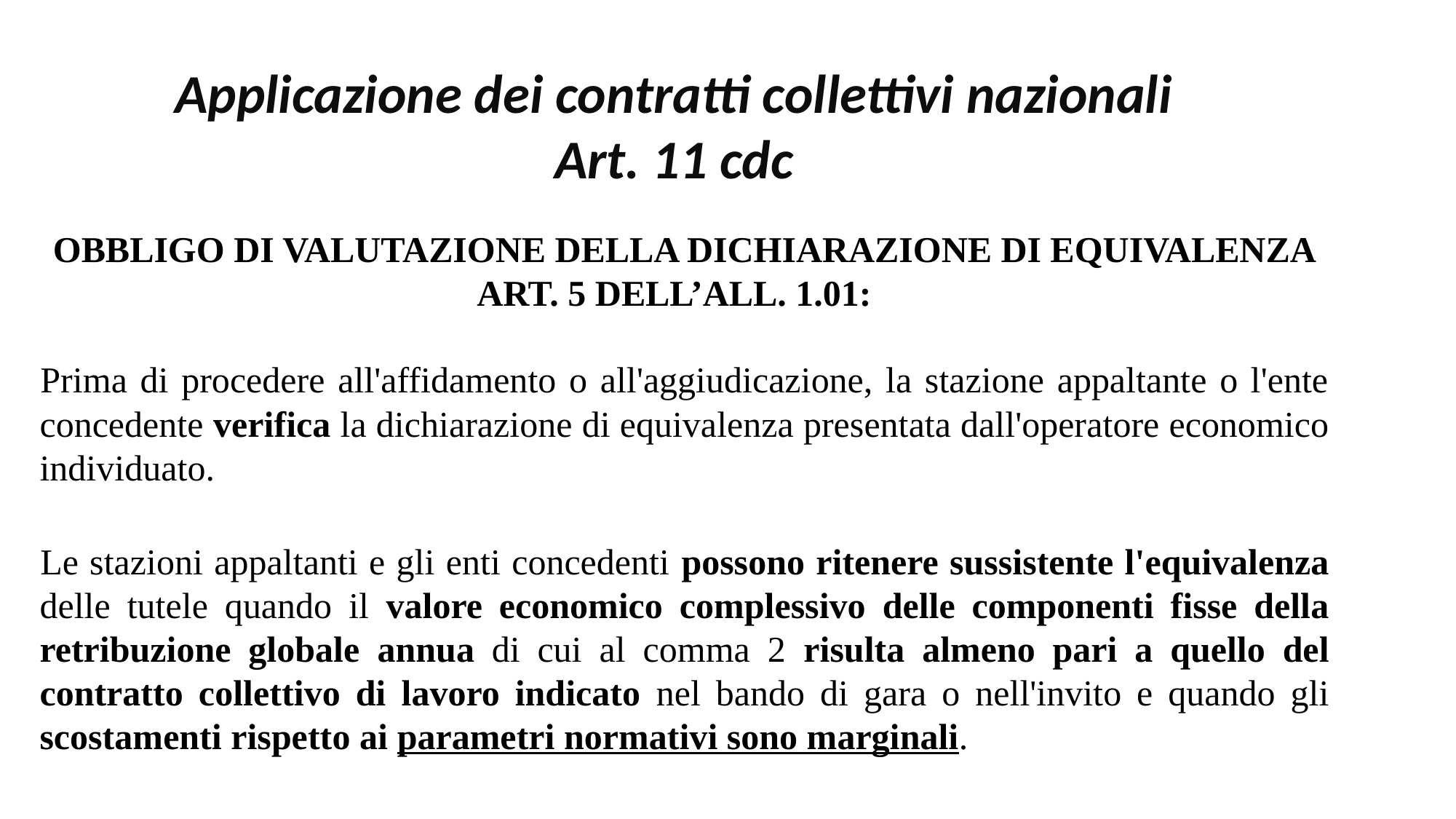

Applicazione dei contratti collettivi nazionali Art. 11 cdc

	OBBLIGO DI VALUTAZIONE DELLA DICHIARAZIONE DI EQUIVALENZA
ART. 5 DELL’ALL. 1.01:

Prima di procedere all'affidamento o all'aggiudicazione, la stazione appaltante o l'ente concedente verifica la dichiarazione di equivalenza presentata dall'operatore economico individuato.

Le stazioni appaltanti e gli enti concedenti possono ritenere sussistente l'equivalenza delle tutele quando il valore economico complessivo delle componenti fisse della retribuzione globale annua di cui al comma 2 risulta almeno pari a quello del contratto collettivo di lavoro indicato nel bando di gara o nell'invito e quando gli scostamenti rispetto ai parametri normativi sono marginali.